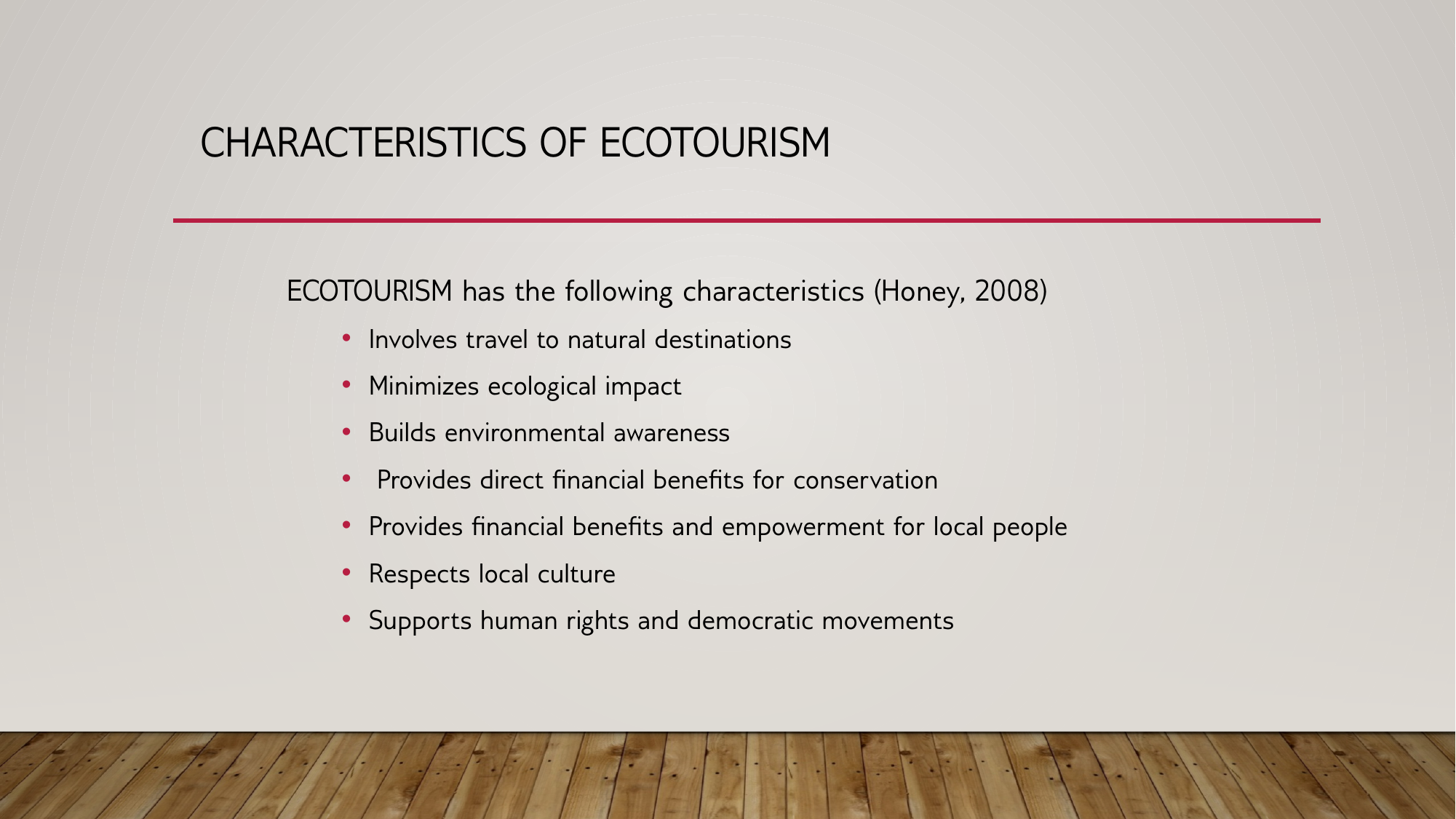

# Characteristics OF ECOTOURISM
ECOTOURISM has the following characteristics (Honey, 2008)
Involves travel to natural destinations
Minimizes ecological impact
Builds environmental awareness
 Provides direct financial benefits for conservation
Provides financial benefits and empowerment for local people
Respects local culture
Supports human rights and democratic movements